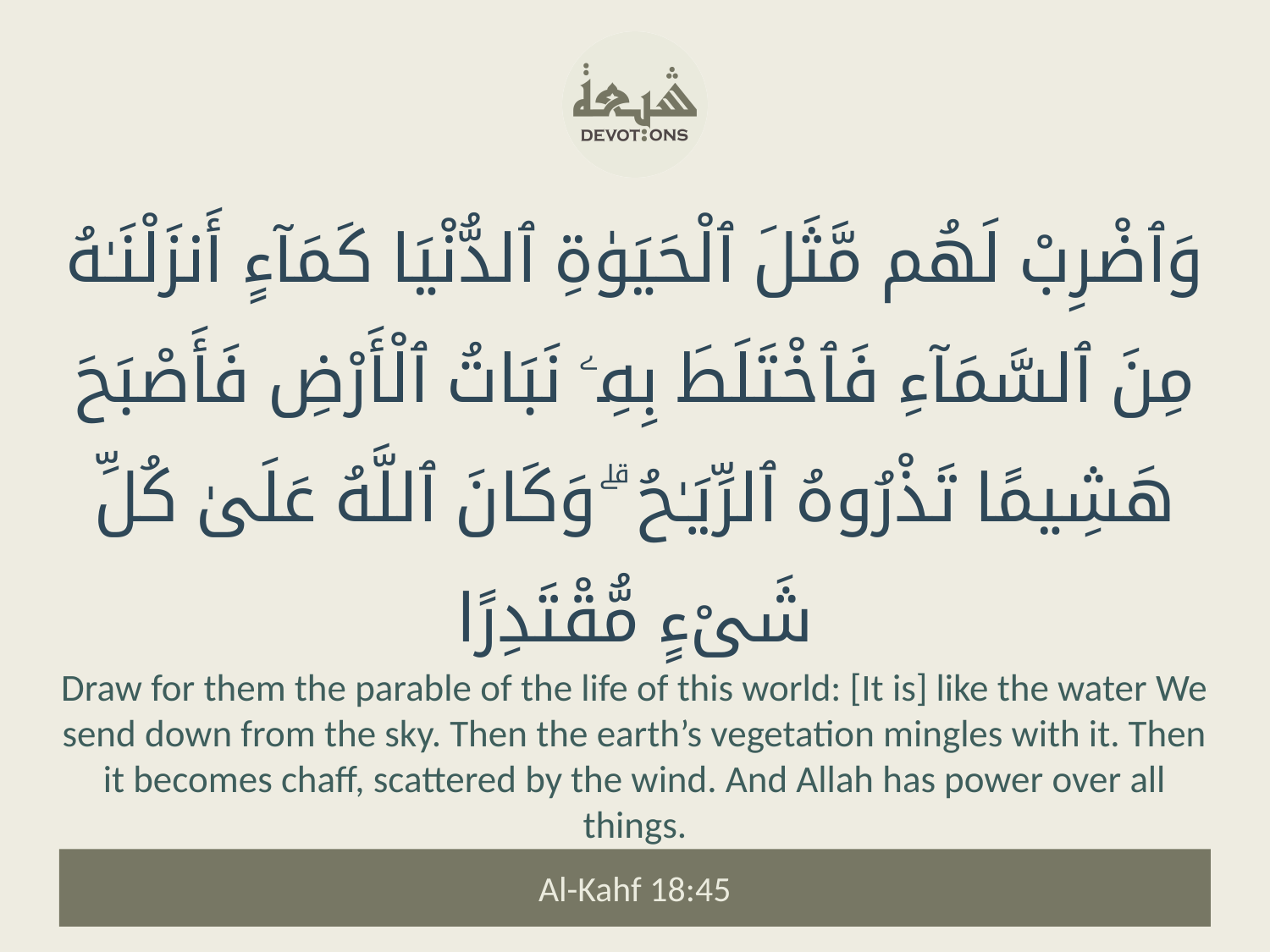

وَٱضْرِبْ لَهُم مَّثَلَ ٱلْحَيَوٰةِ ٱلدُّنْيَا كَمَآءٍ أَنزَلْنَـٰهُ مِنَ ٱلسَّمَآءِ فَٱخْتَلَطَ بِهِۦ نَبَاتُ ٱلْأَرْضِ فَأَصْبَحَ هَشِيمًا تَذْرُوهُ ٱلرِّيَـٰحُ ۗ وَكَانَ ٱللَّهُ عَلَىٰ كُلِّ شَىْءٍ مُّقْتَدِرًا
Draw for them the parable of the life of this world: [It is] like the water We send down from the sky. Then the earth’s vegetation mingles with it. Then it becomes chaff, scattered by the wind. And Allah has power over all things.
Al-Kahf 18:45